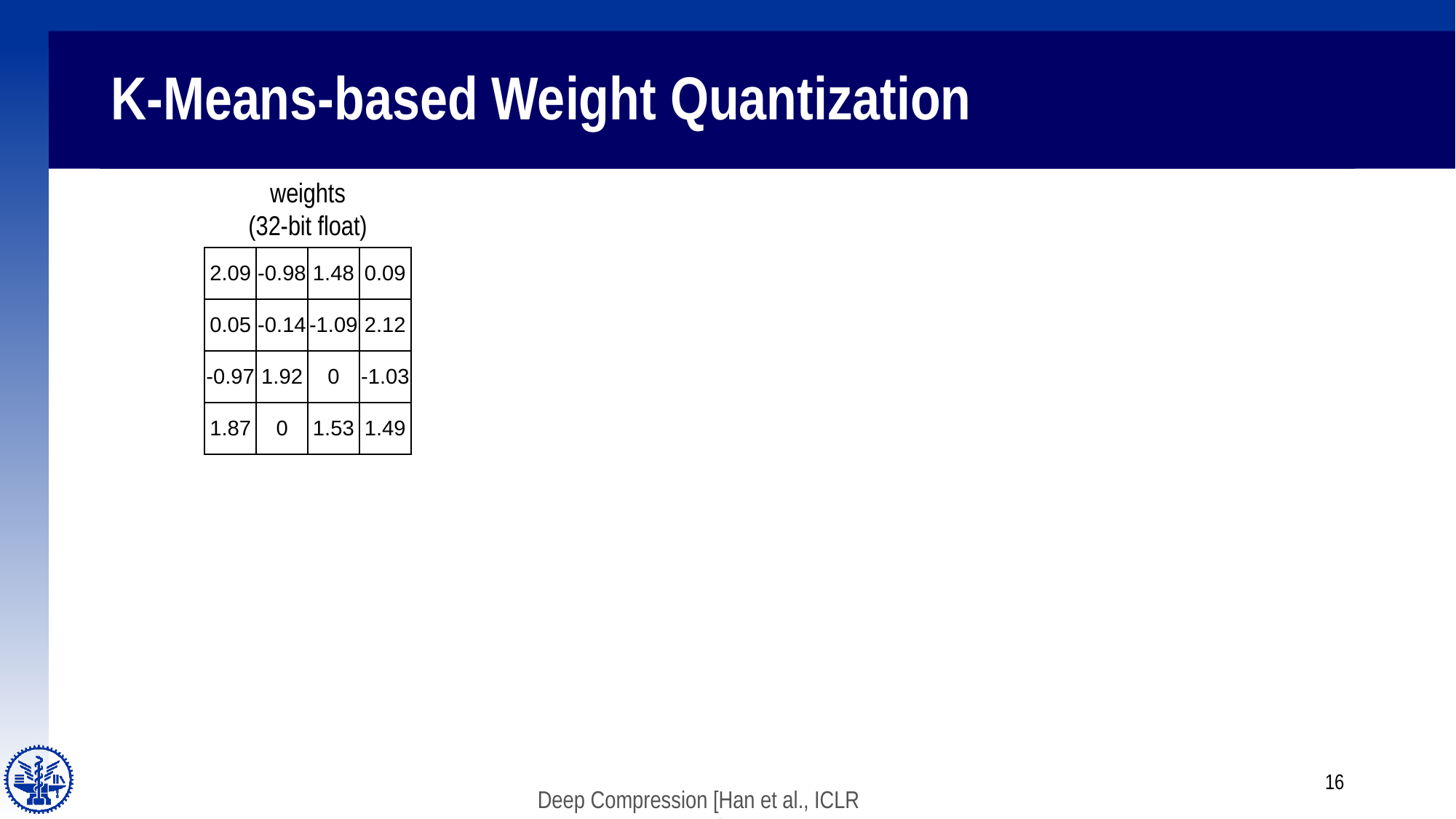

# K-Means-based Weight Quantization
weights
(32-bit float)
| 2.09 | -0.98 | 1.48 | 0.09 |
| --- | --- | --- | --- |
| 0.05 | -0.14 | -1.09 | 2.12 |
| -0.97 | 1.92 | 0 | -1.03 |
| 1.87 | 0 | 1.53 | 1.49 |
16
Deep Compression [Han et al., ICLR 2016]